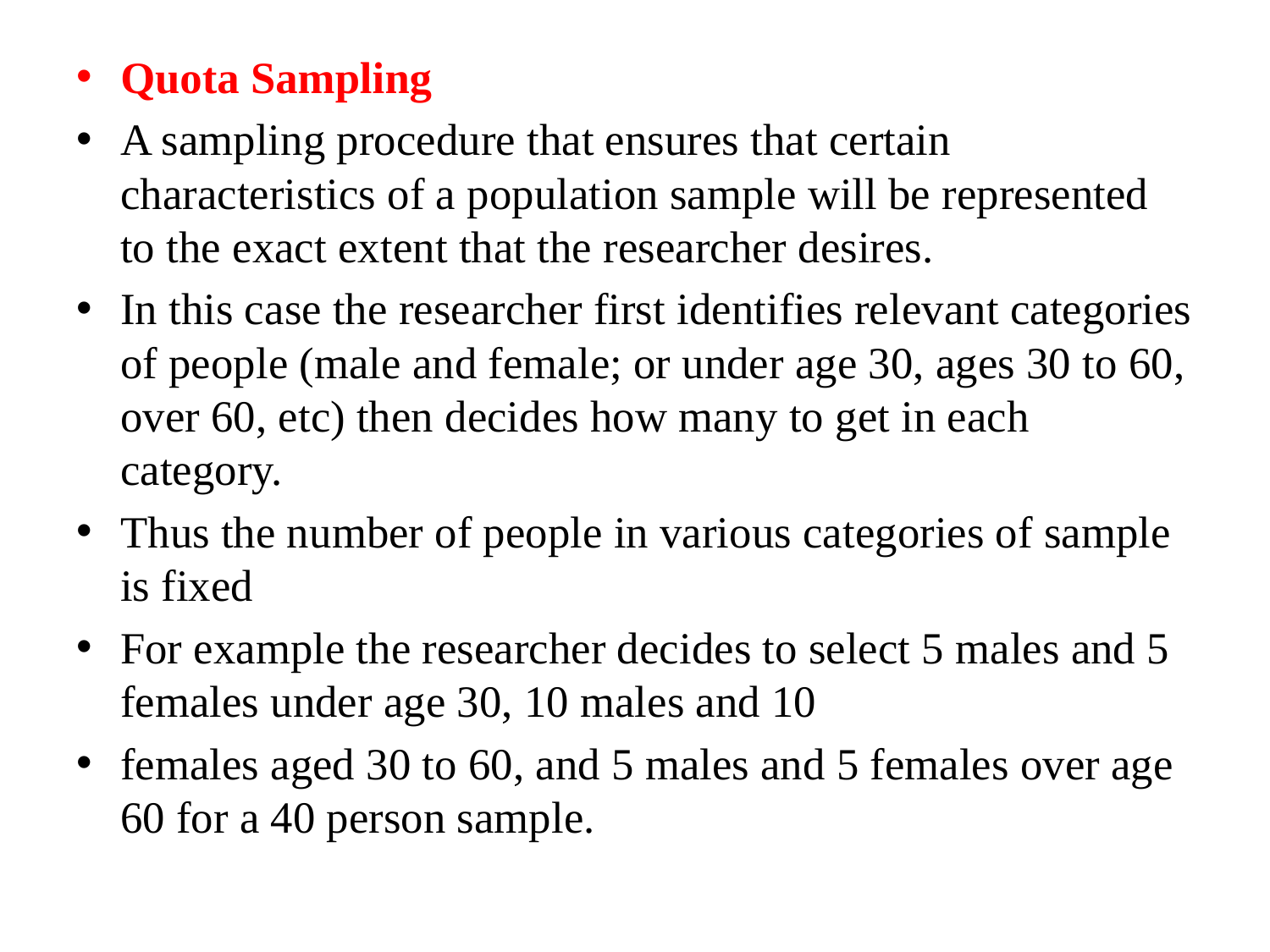

Quota Sampling
A sampling procedure that ensures that certain characteristics of a population sample will be represented to the exact extent that the researcher desires.
In this case the researcher first identifies relevant categories of people (male and female; or under age 30, ages 30 to 60, over 60, etc) then decides how many to get in each category.
Thus the number of people in various categories of sample is fixed
For example the researcher decides to select 5 males and 5 females under age 30, 10 males and 10
females aged 30 to 60, and 5 males and 5 females over age 60 for a 40 person sample.